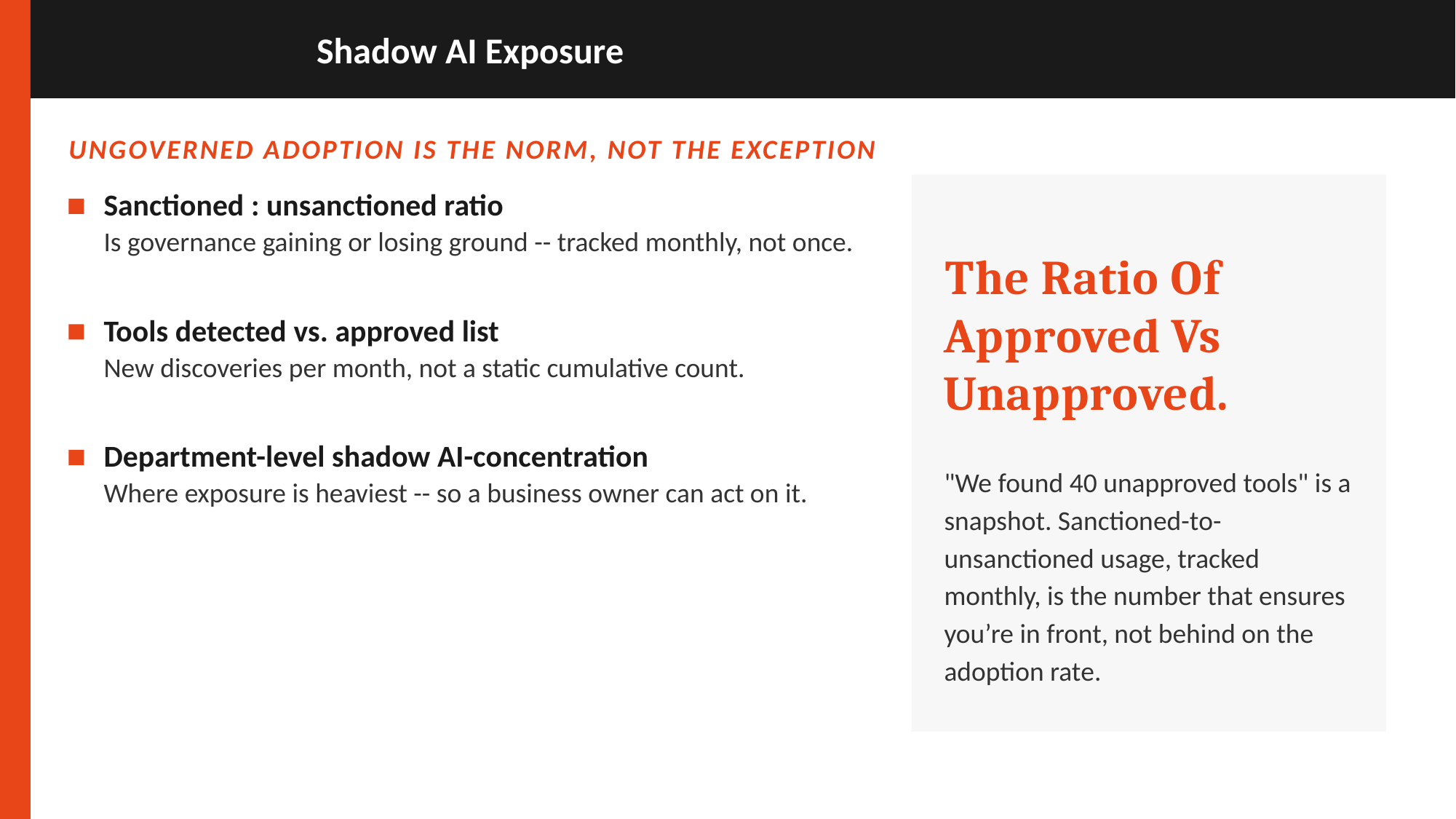

Shadow AI Exposure
UNGOVERNED ADOPTION IS THE NORM, NOT THE EXCEPTION

Sanctioned : unsanctioned ratio

Is governance gaining or losing ground -- tracked monthly, not once.
The Ratio Of Approved Vs Unapproved.
Tools detected vs. approved list

New discoveries per month, not a static cumulative count.
Department-level shadow AI-concentration

"We found 40 unapproved tools" is a snapshot. Sanctioned-to-unsanctioned usage, tracked monthly, is the number that ensures you’re in front, not behind on the adoption rate.
Where exposure is heaviest -- so a business owner can act on it.